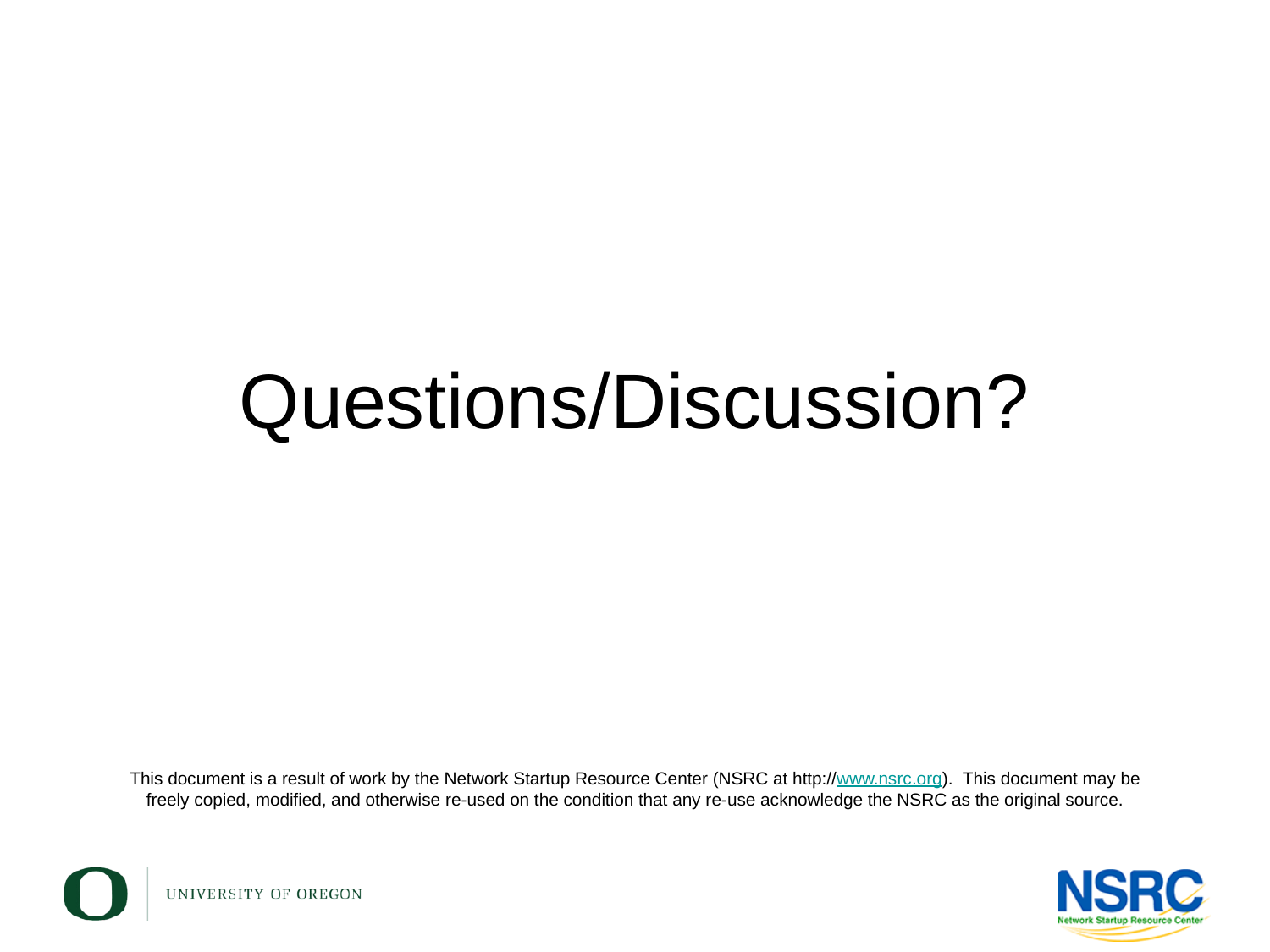

# Questions/Discussion?
This document is a result of work by the Network Startup Resource Center (NSRC at http://www.nsrc.org).  This document may be freely copied, modified, and otherwise re-used on the condition that any re-use acknowledge the NSRC as the original source.